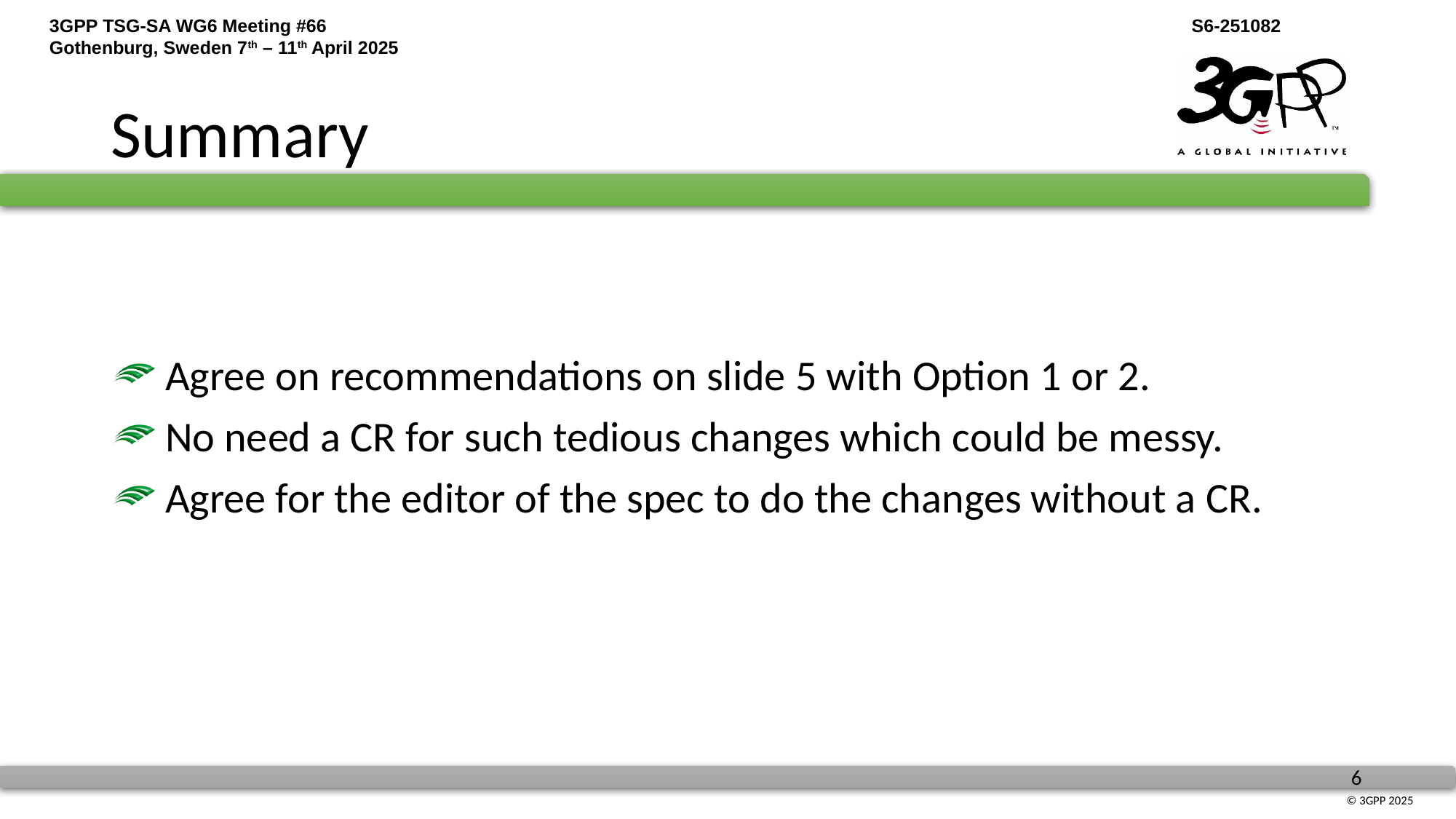

# Summary
 Agree on recommendations on slide 5 with Option 1 or 2.
 No need a CR for such tedious changes which could be messy.
 Agree for the editor of the spec to do the changes without a CR.